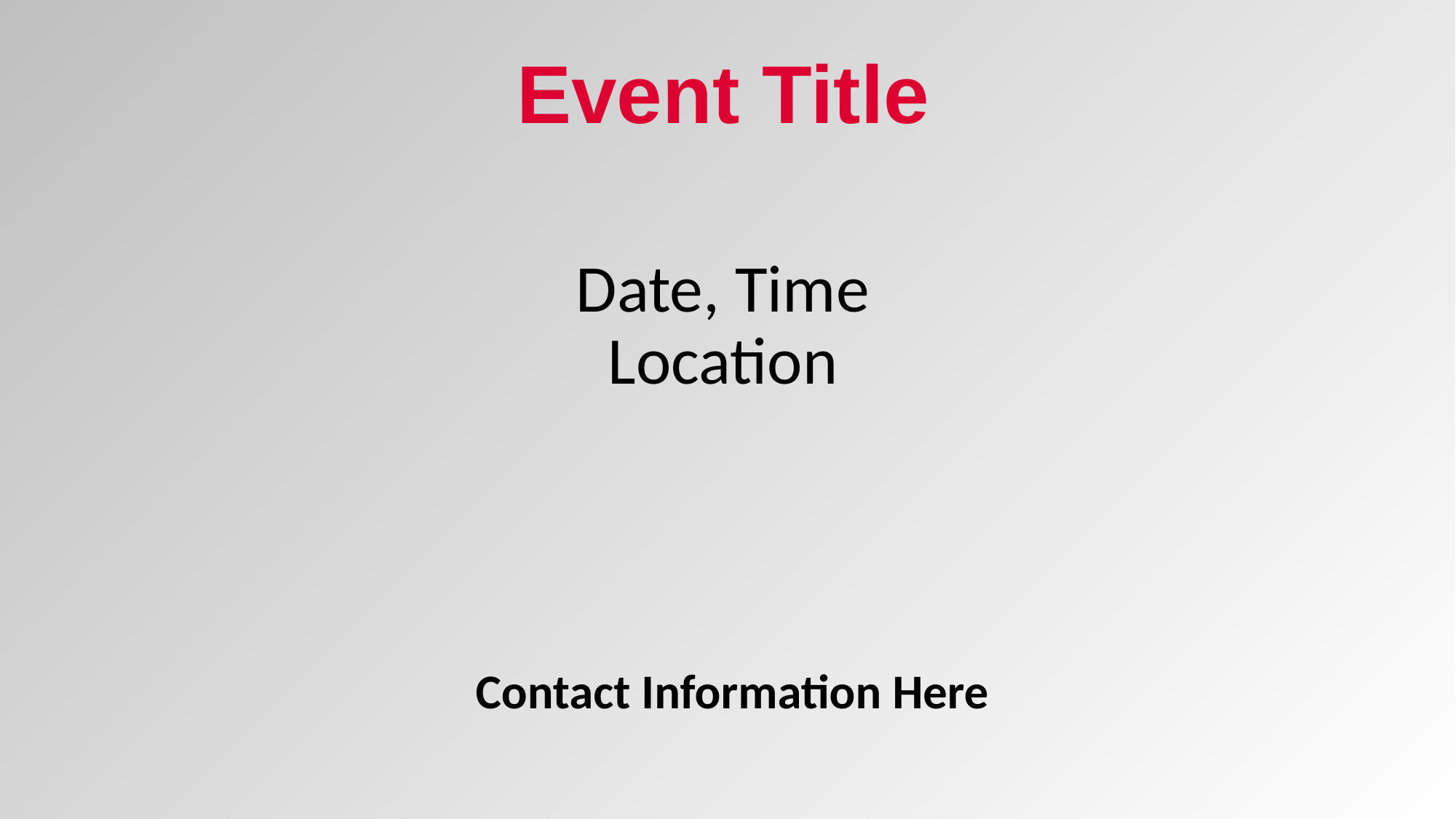

Event Title
Date, Time
Location

Contact Information Here